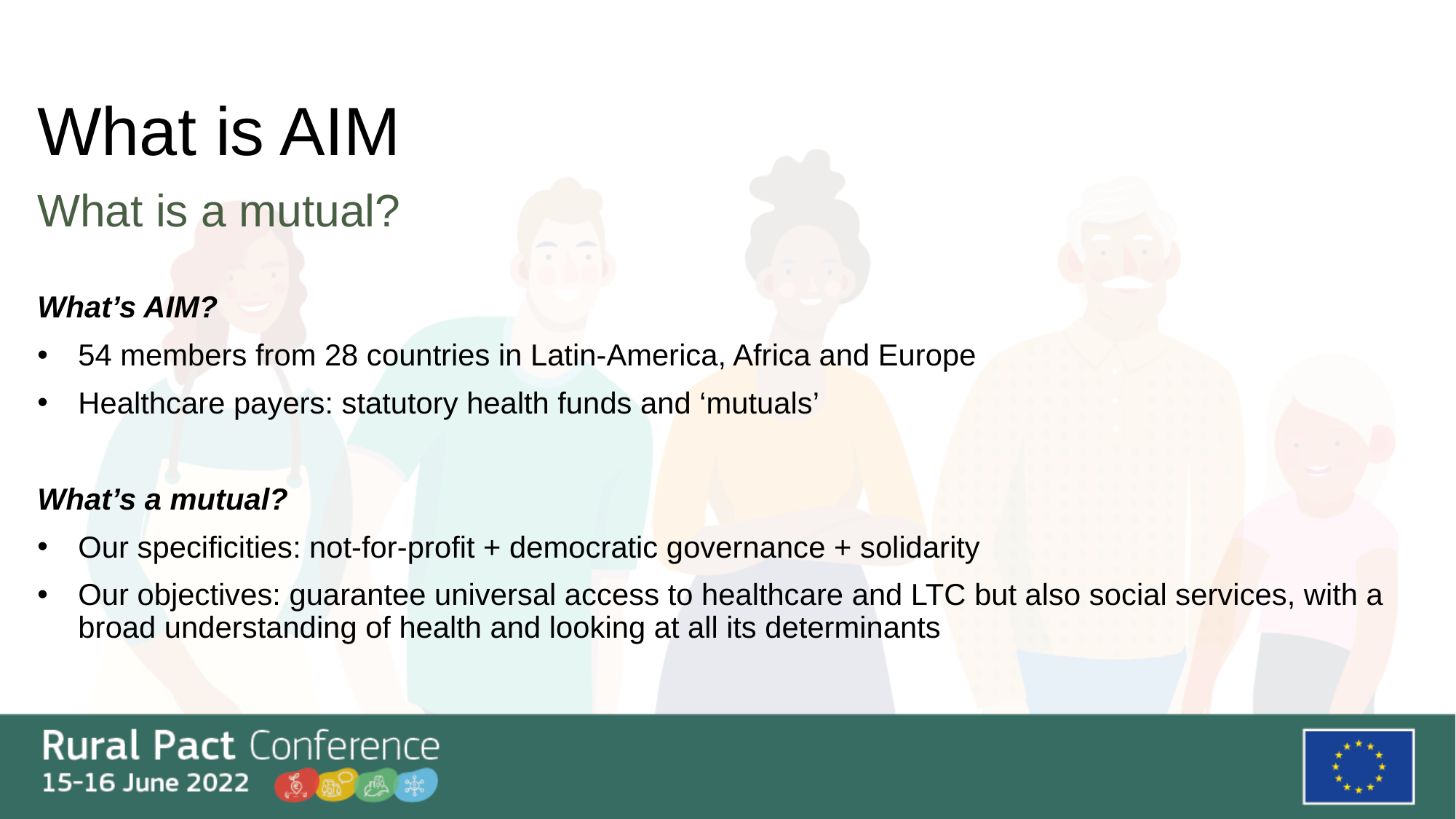

# What is AIM
What is a mutual?
What’s AIM?
54 members from 28 countries in Latin-America, Africa and Europe
Healthcare payers: statutory health funds and ‘mutuals’

What’s a mutual?
Our specificities: not-for-profit + democratic governance + solidarity
Our objectives: guarantee universal access to healthcare and LTC but also social services, with a broad understanding of health and looking at all its determinants